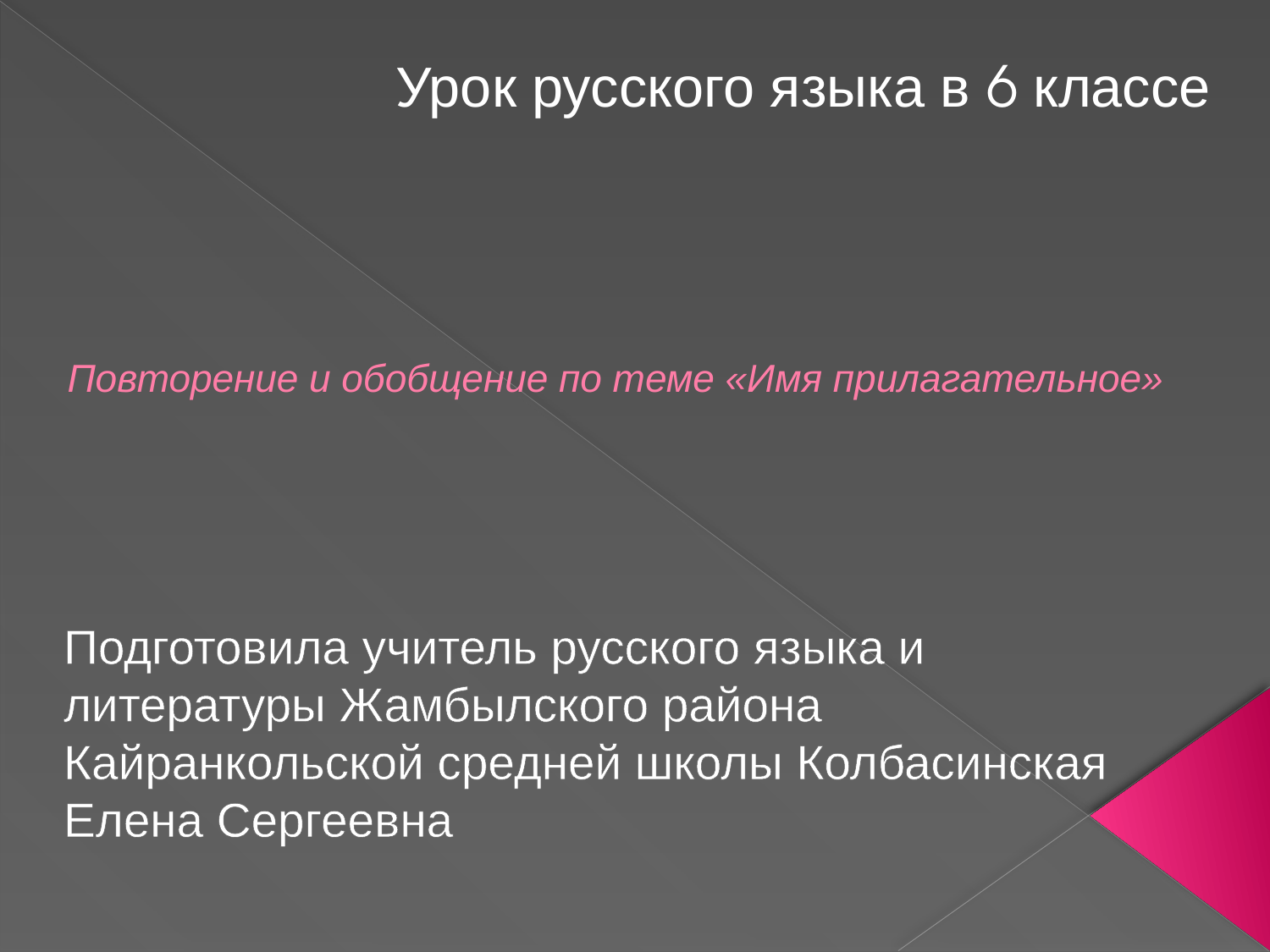

# Повторение и обобщение по теме «Имя прилагательное»
Урок русского языка в 6 классе
Подготовила учитель русского языка и литературы Жамбылского района Кайранкольской средней школы Колбасинская Елена Сергеевна